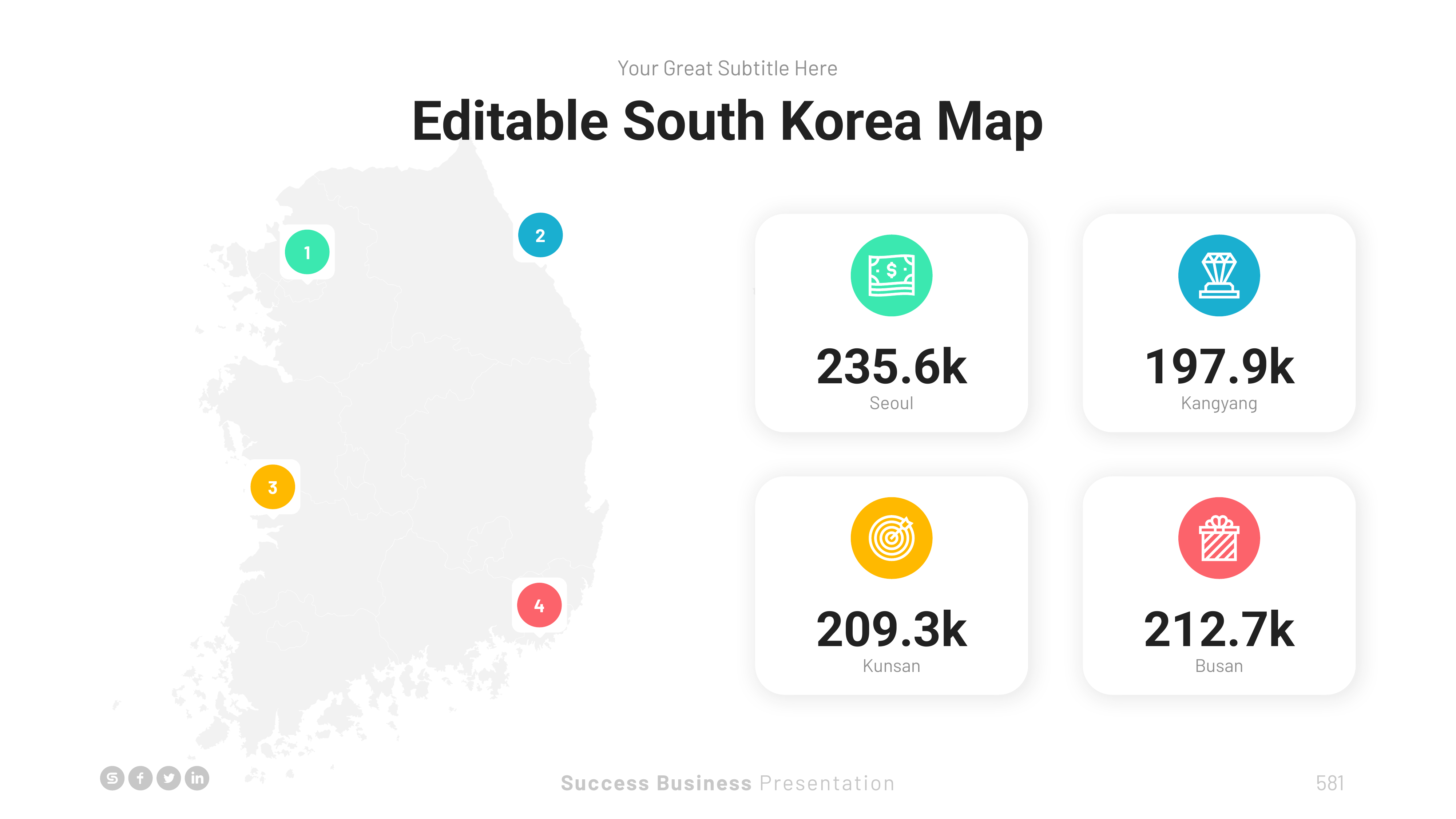

Your Great Subtitle Here
Editable South Korea Map

2

1

235.6k
Seoul
197.9k
Kangyang

3

209.3k
Kunsan
212.7k
Busan

4